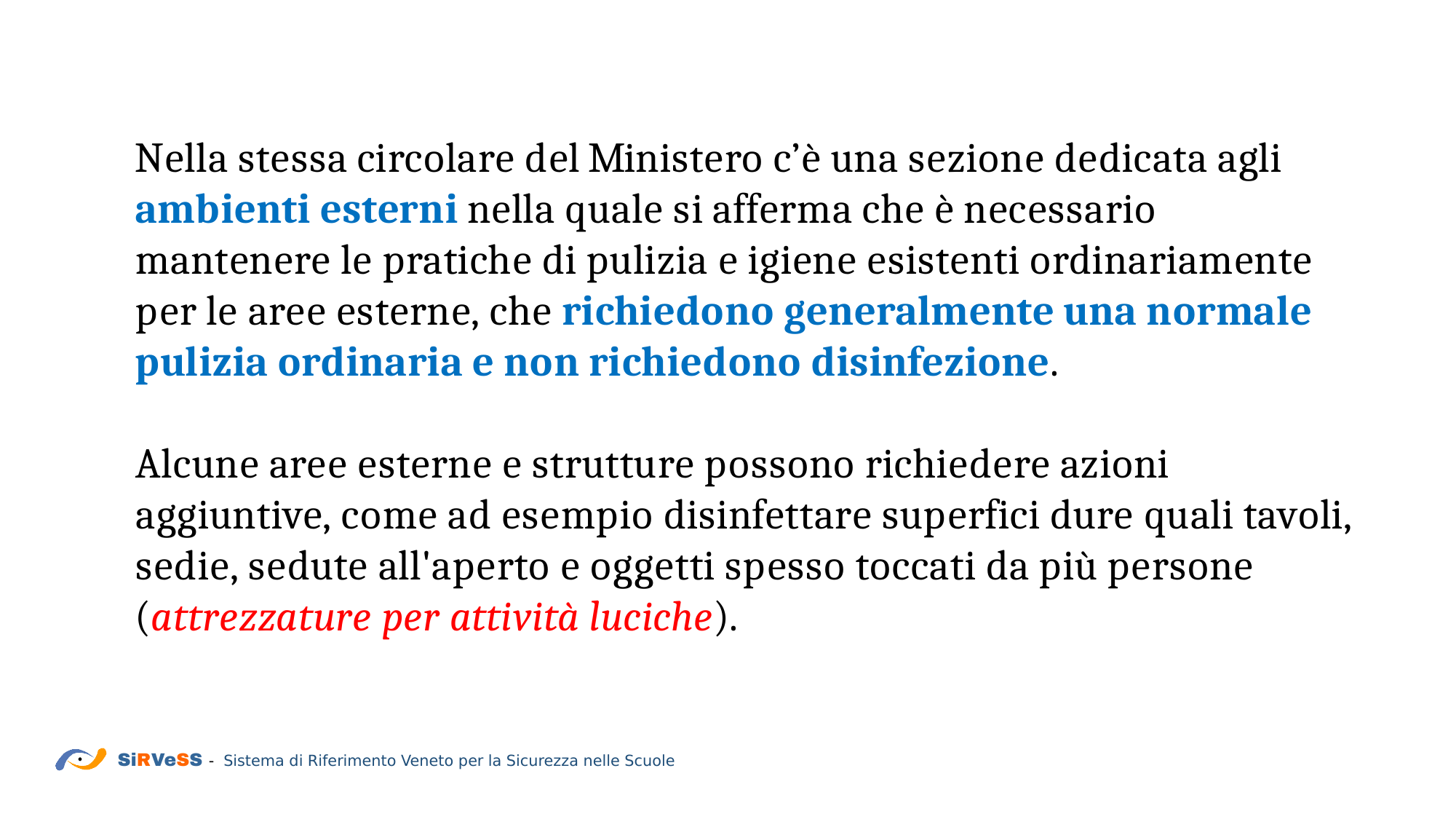

Nella stessa circolare del Ministero c’è una sezione dedicata agli ambienti esterni nella quale si afferma che è necessario mantenere le pratiche di pulizia e igiene esistenti ordinariamente per le aree esterne, che richiedono generalmente una normale pulizia ordinaria e non richiedono disinfezione.

Alcune aree esterne e strutture possono richiedere azioni aggiuntive, come ad esempio disinfettare superfici dure quali tavoli, sedie, sedute all'aperto e oggetti spesso toccati da più persone (attrezzature per attività luciche).